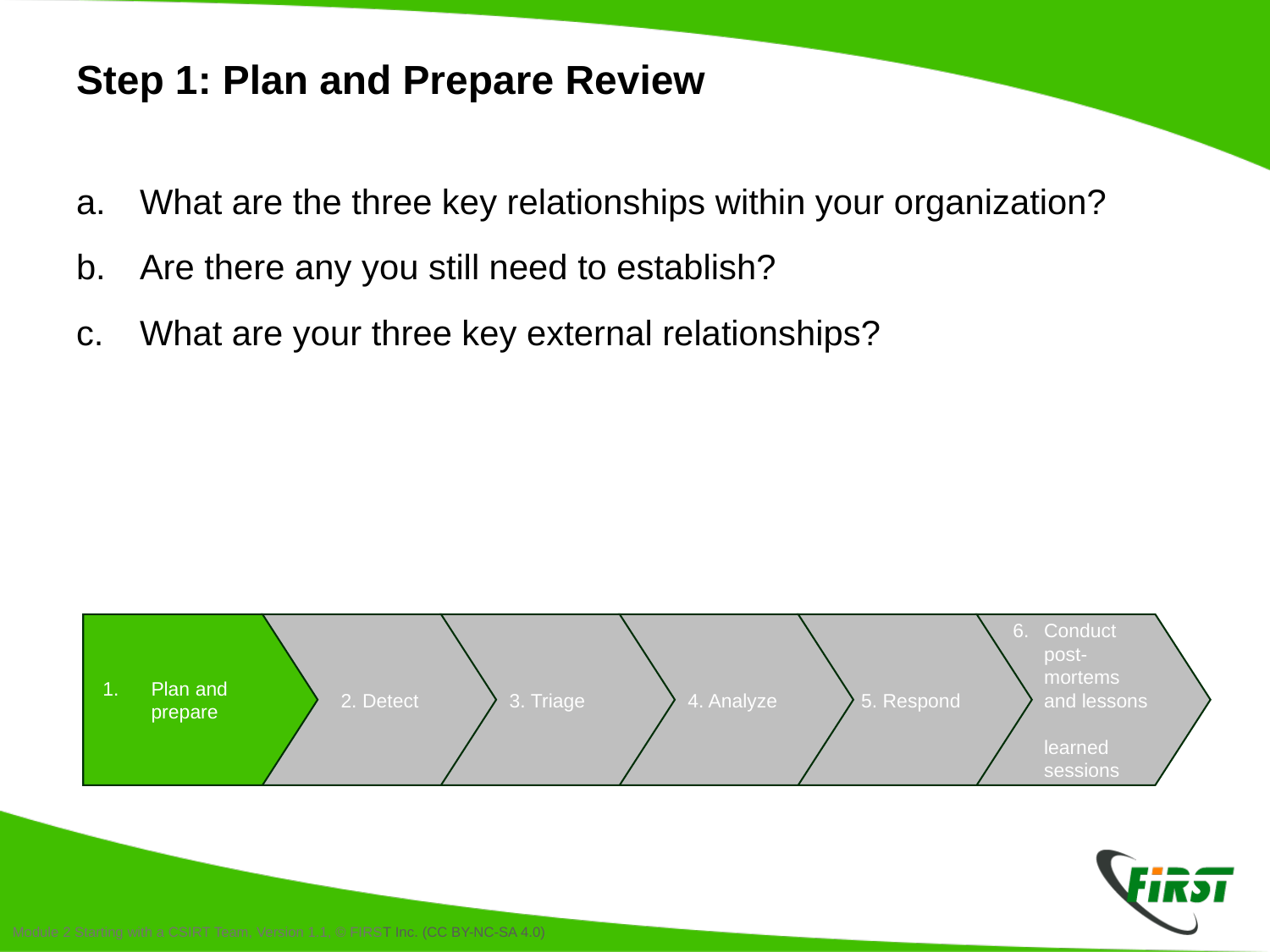

# Step 1: Plan and Prepare Review
What are the three key relationships within your organization?
Are there any you still need to establish?
What are your three key external relationships?

Plan and prepare
  2. Detect
         3. Triage
         4. Analyze
        5. Respond
Conduct
post-
mortems
and lessons
learned sessions